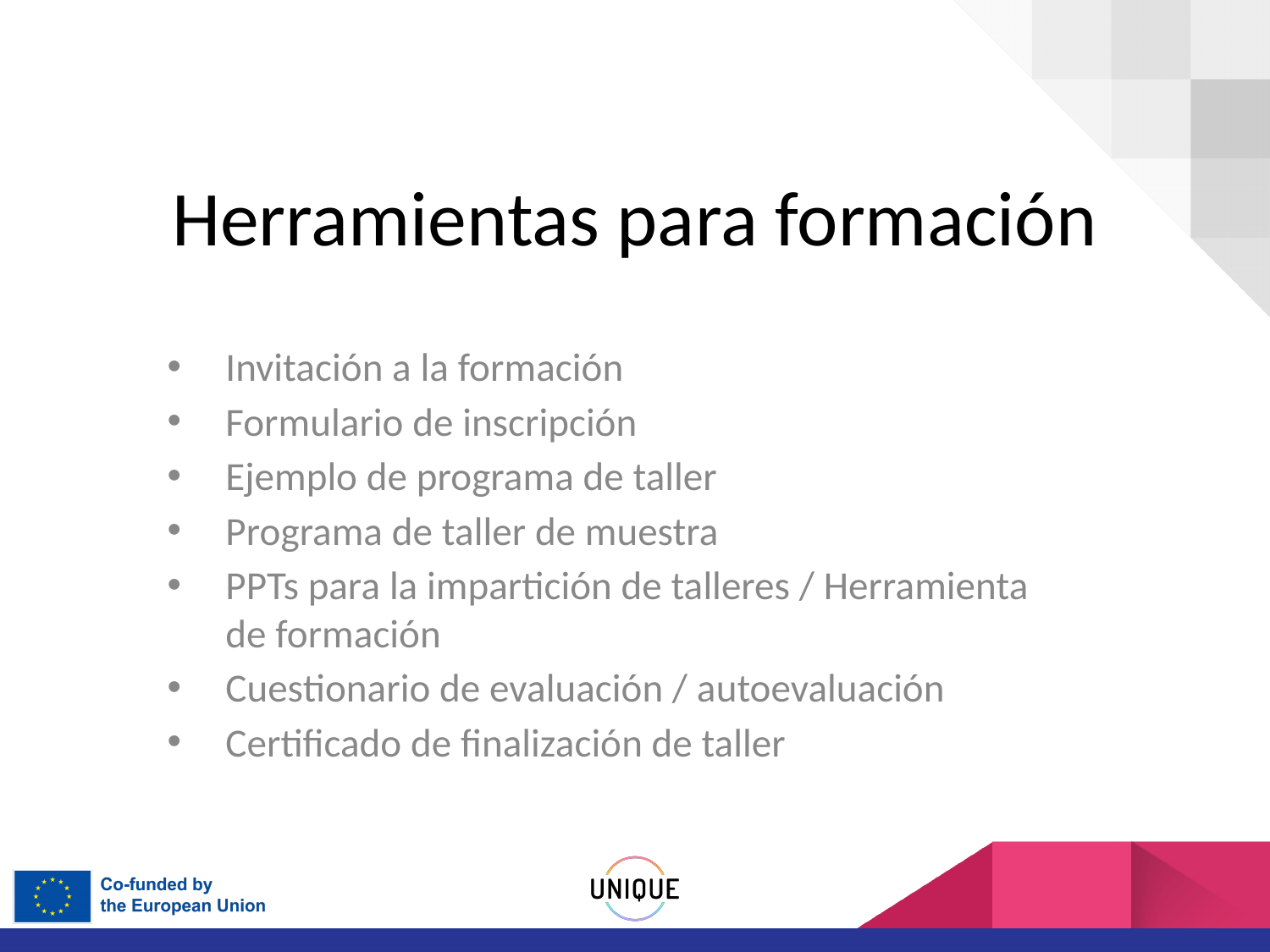

# Herramientas para formación
Invitación a la formación
Formulario de inscripción
Ejemplo de programa de taller
Programa de taller de muestra
PPTs para la impartición de talleres / Herramienta de formación
Cuestionario de evaluación / autoevaluación
Certificado de finalización de taller